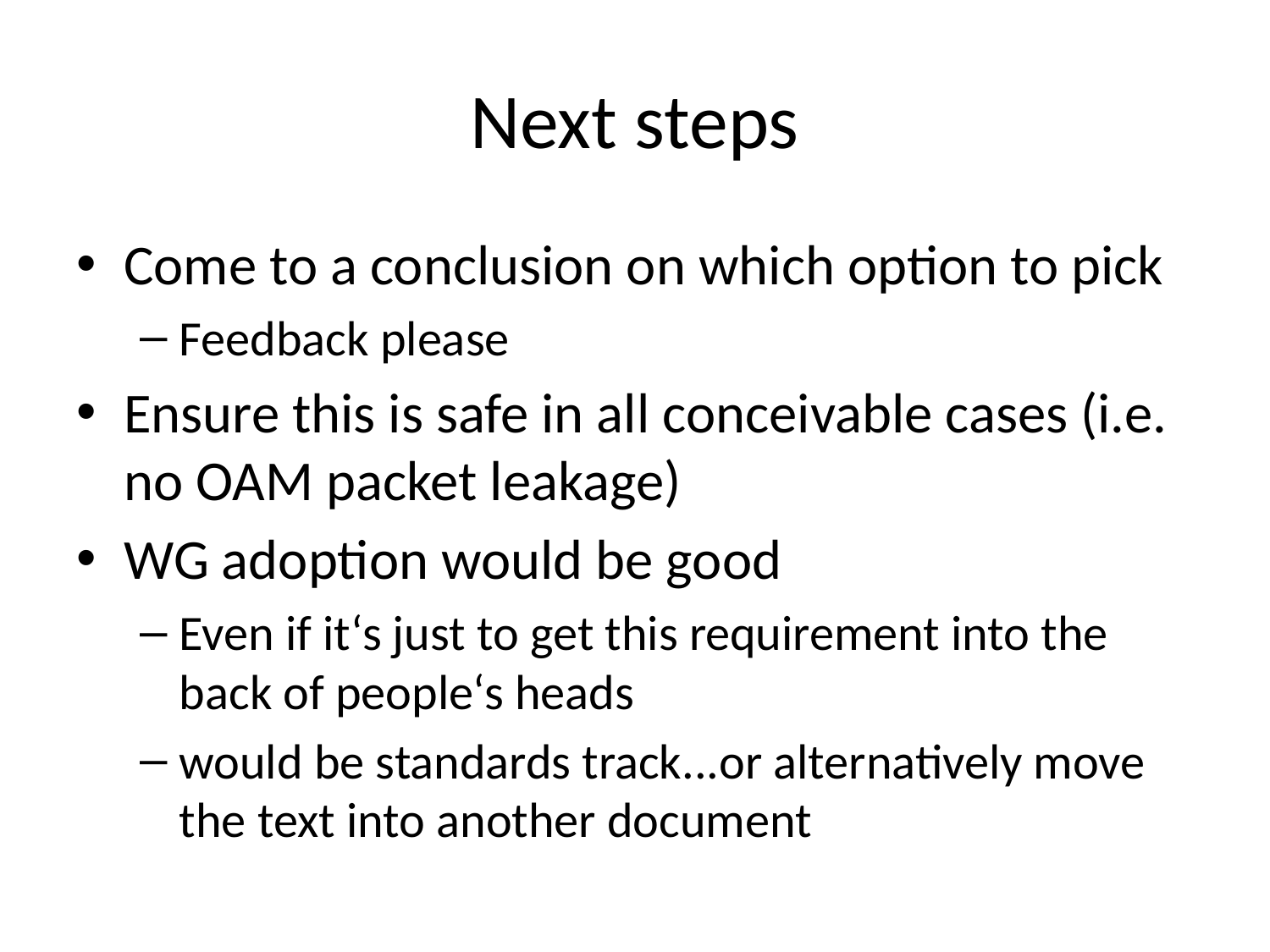

# Next steps
Come to a conclusion on which option to pick
Feedback please
Ensure this is safe in all conceivable cases (i.e. no OAM packet leakage)
WG adoption would be good
Even if it‘s just to get this requirement into the back of people‘s heads
would be standards track...or alternatively move the text into another document